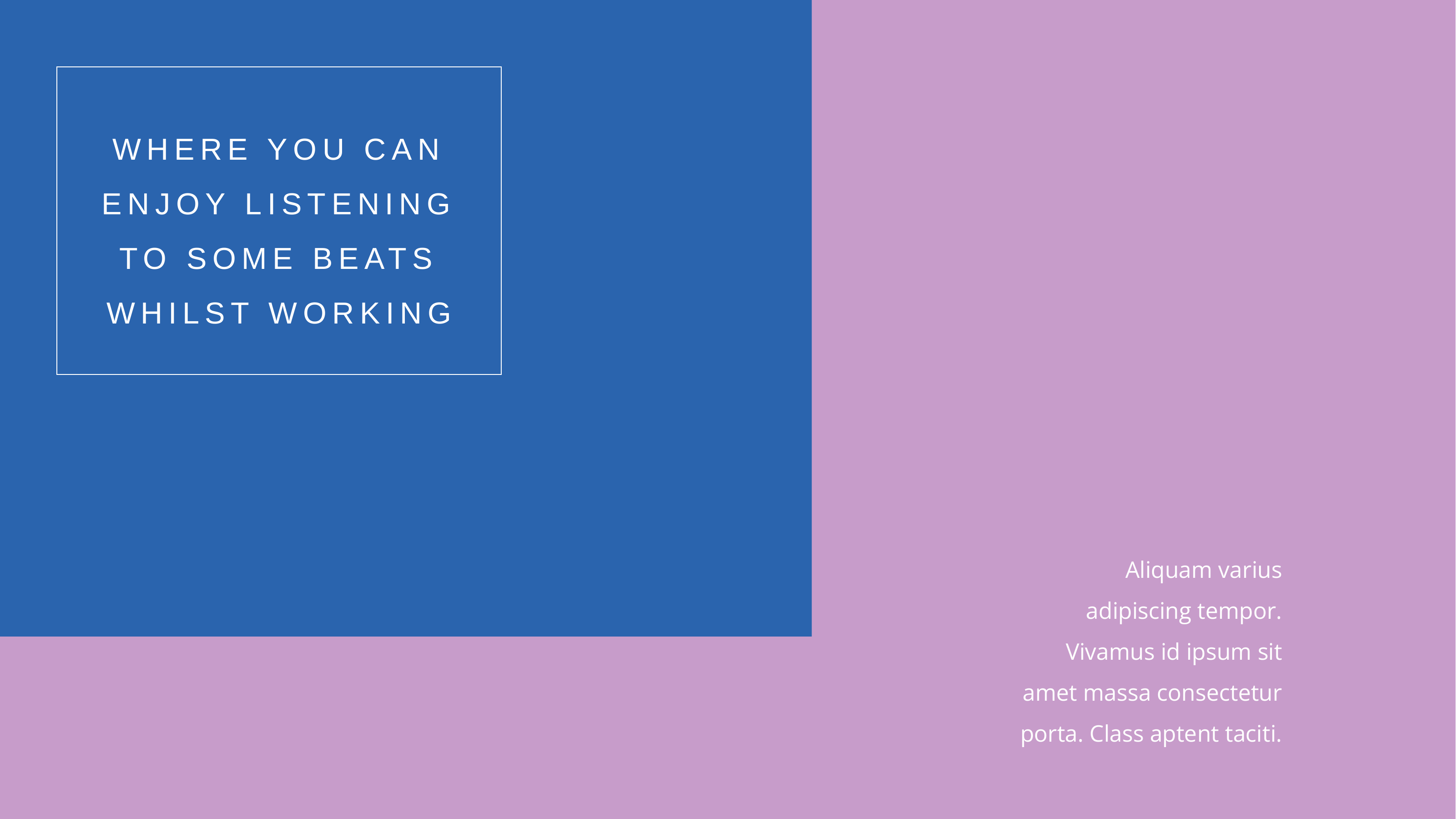

WHERE YOU CAN ENJOY LISTENING TO SOME BEATS WHILST WORKING

Aliquam varius adipiscing tempor. Vivamus id ipsum sit amet massa consectetur porta. Class aptent taciti.